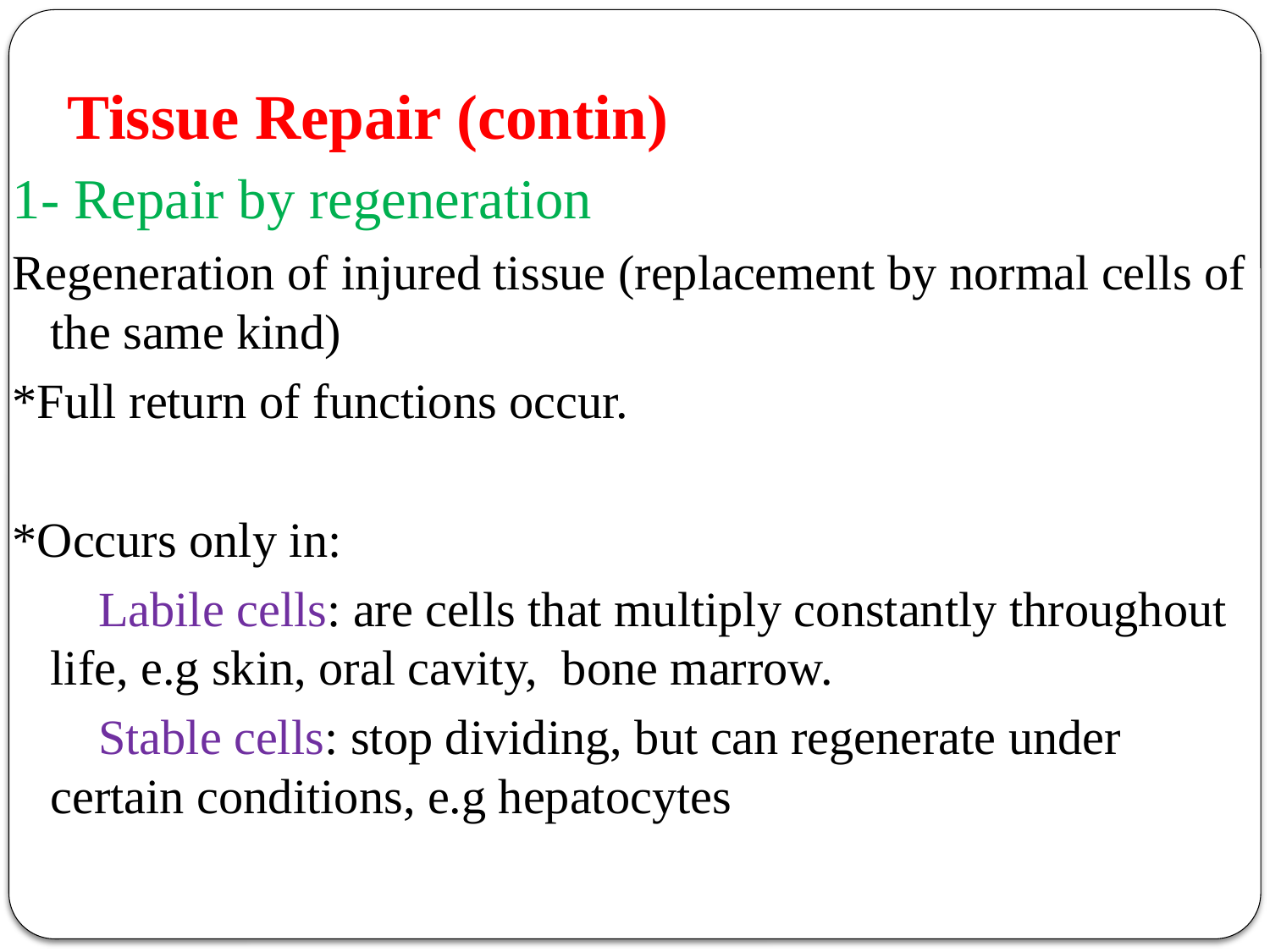

# Tissue Repair (contin)
1- Repair by regeneration
Regeneration of injured tissue (replacement by normal cells of the same kind)
*Full return of functions occur.

*Occurs only in:
       Labile cells: are cells that multiply constantly throughout life, e.g skin, oral cavity,  bone marrow.
       Stable cells: stop dividing, but can regenerate under certain conditions, e.g hepatocytes